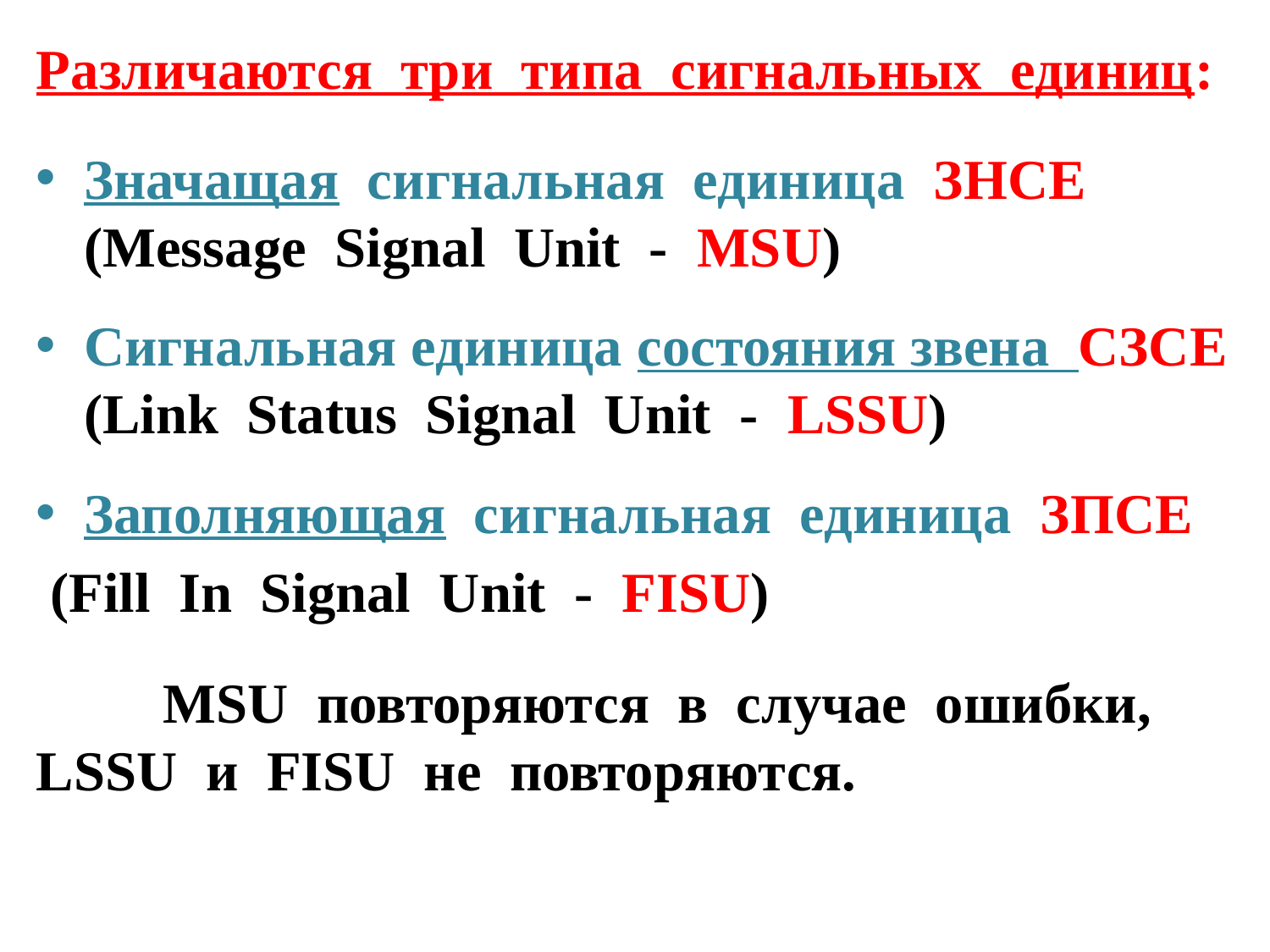

Различаются  три  типа  сигнальных  единиц:
Значащая  сигнальная  единица  ЗНСЕ (Message  Signal  Unit  -  MSU)
Сигнальная единица состояния звена  СЗСЕ (Link  Status  Signal  Unit  -  LSSU)
Заполняющая  сигнальная  единица  ЗПСЕ
 (Fill  In  Signal  Unit  -  FISU)
	MSU  повторяются  в  случае  ошибки, LSSU  и  FISU  не  повторяются.